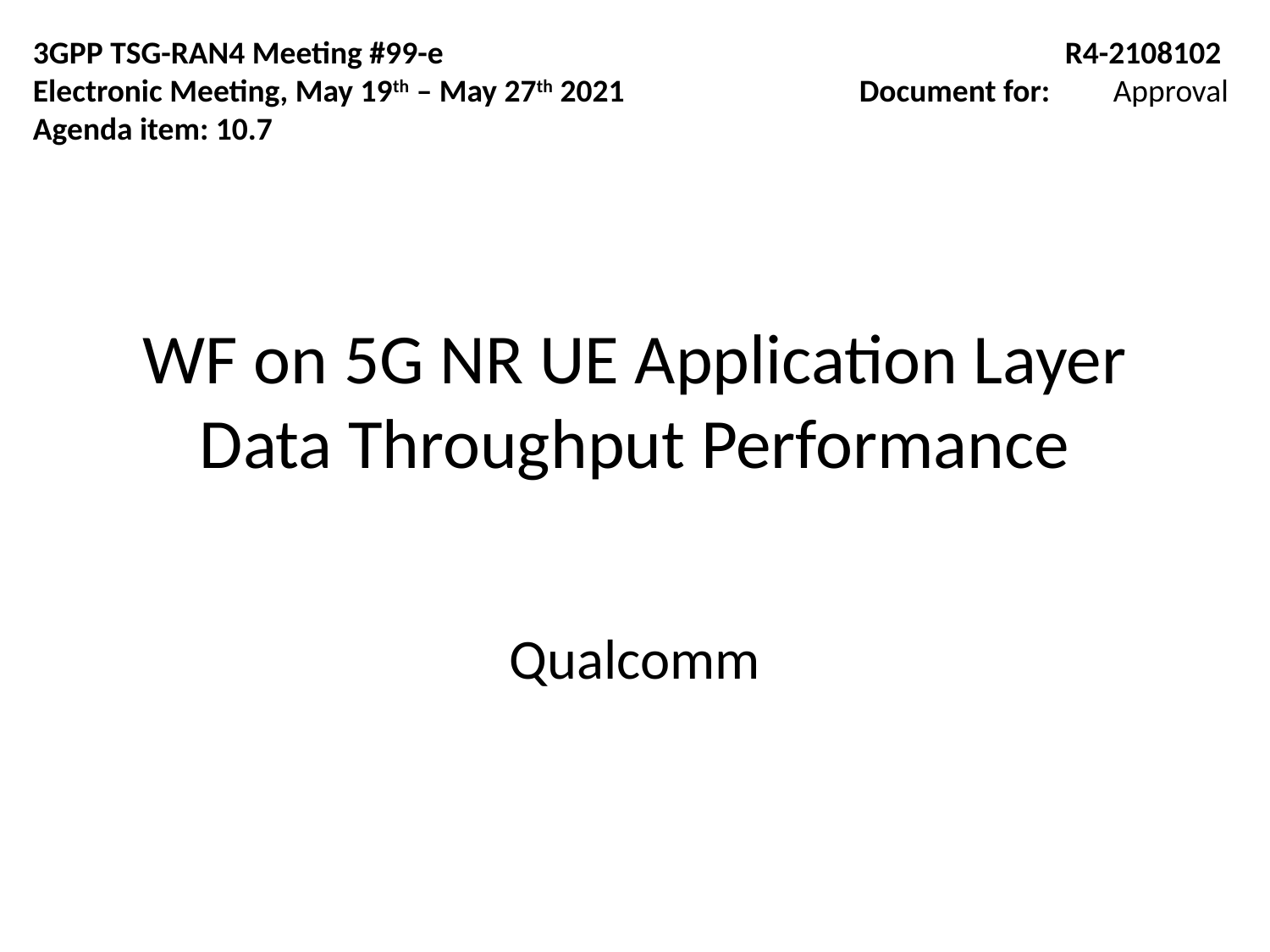

3GPP TSG-RAN4 Meeting #99-e
Electronic Meeting, May 19th – May 27th 2021
Agenda item: 10.7
R4-2108102
Document for:	Approval
# WF on 5G NR UE Application Layer Data Throughput Performance
Qualcomm